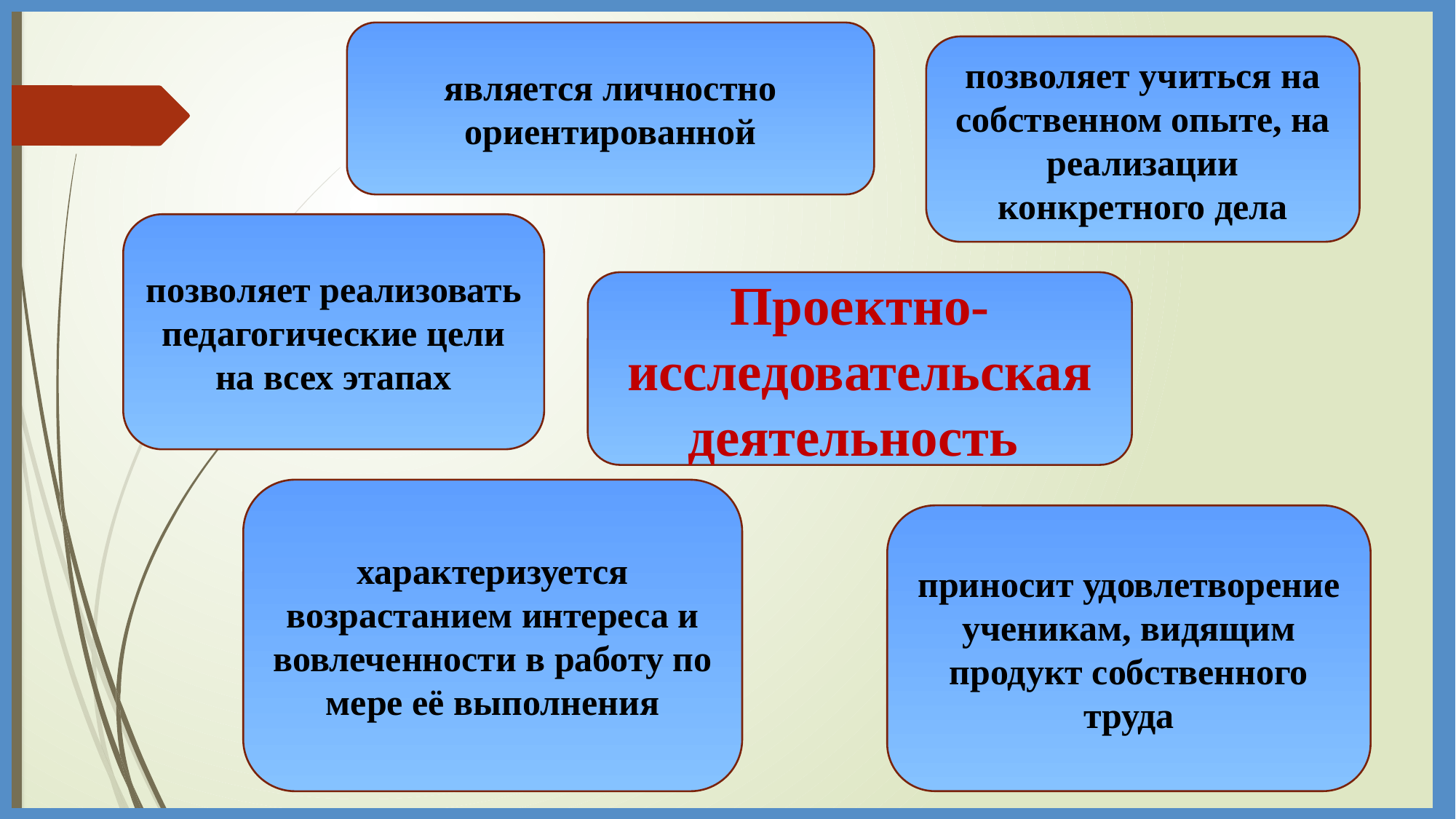

является личностно ориентированной
позволяет учиться на собственном опыте, на реализации конкретного дела
позволяет реализовать педагогические цели на всех этапах
Проектно-исследовательская деятельность
характеризуется возрастанием интереса и вовлеченности в работу по мере её выполнения
приносит удовлетворение ученикам, видящим продукт собственного труда